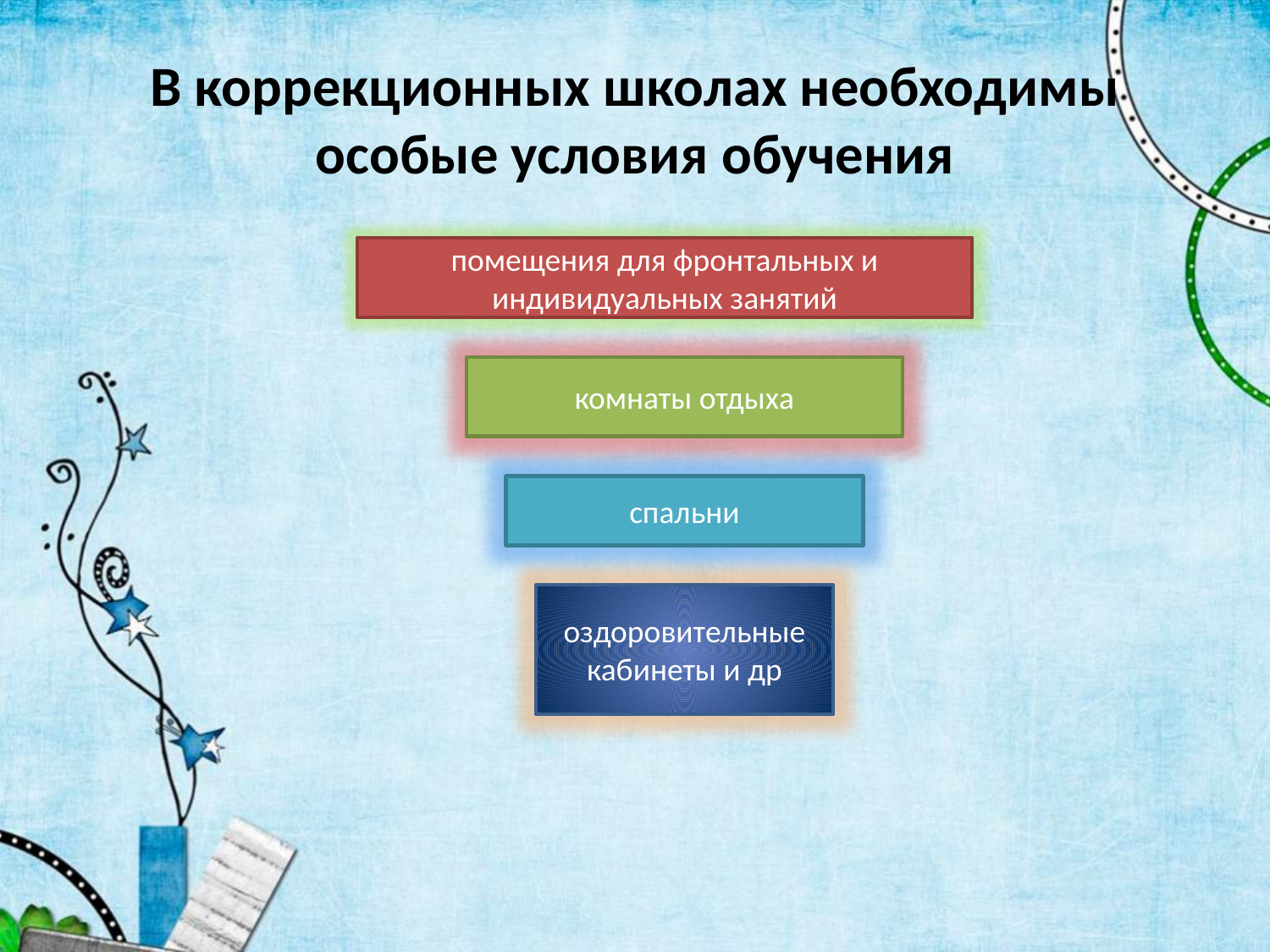

# В коррекционных школах необходимы особые условия обучения

помещения для фронтальных и индивидуальных занятий
комнаты отдыха
спальни
оздоровительные кабинеты и др